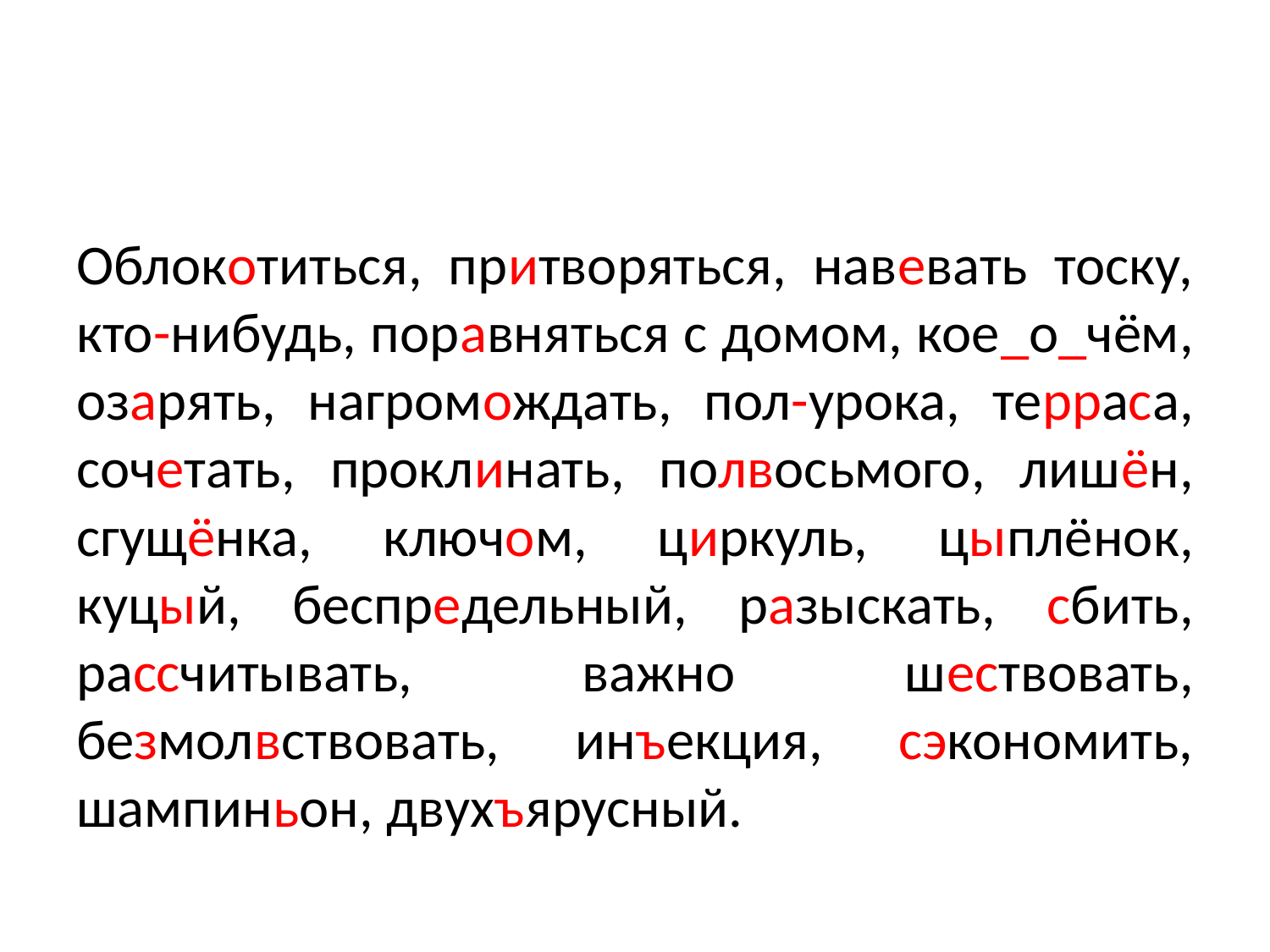

#
Облокотиться, притворяться, навевать тоску, кто-нибудь, поравняться с домом, кое_о_чём, озарять, нагромождать, пол-урока, терраса, сочетать, проклинать, полвосьмого, лишён, сгущёнка, ключом, циркуль, цыплёнок, куцый, беспредельный, разыскать, сбить, рассчитывать, важно шествовать, безмолвствовать, инъекция, сэкономить, шампиньон, двухъярусный.